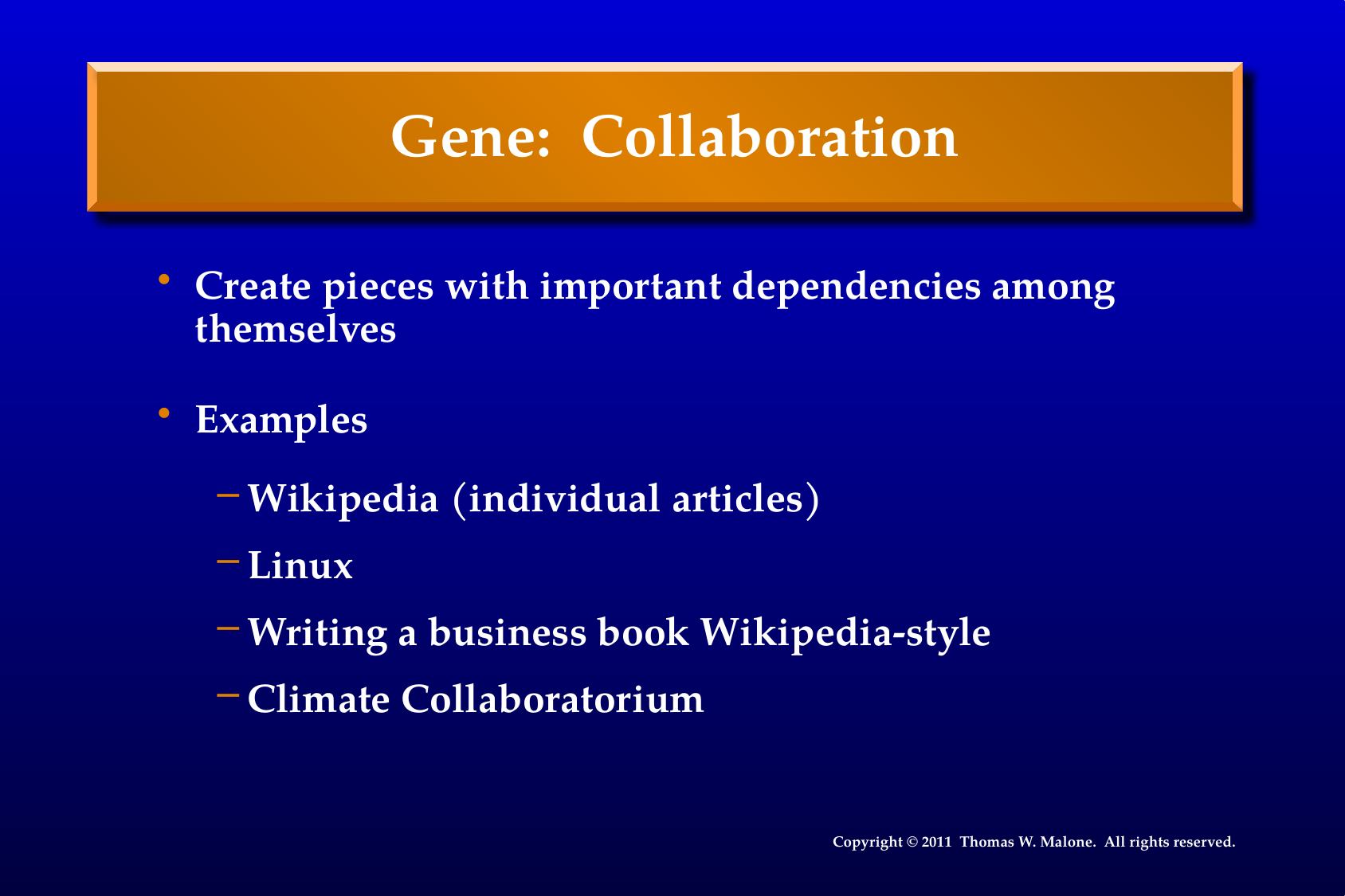

# Gene:  Collaboration
Create pieces with important dependencies among themselves
Examples
Wikipedia (individual articles)
Linux
Writing a business book Wikipedia-style
Climate Collaboratorium